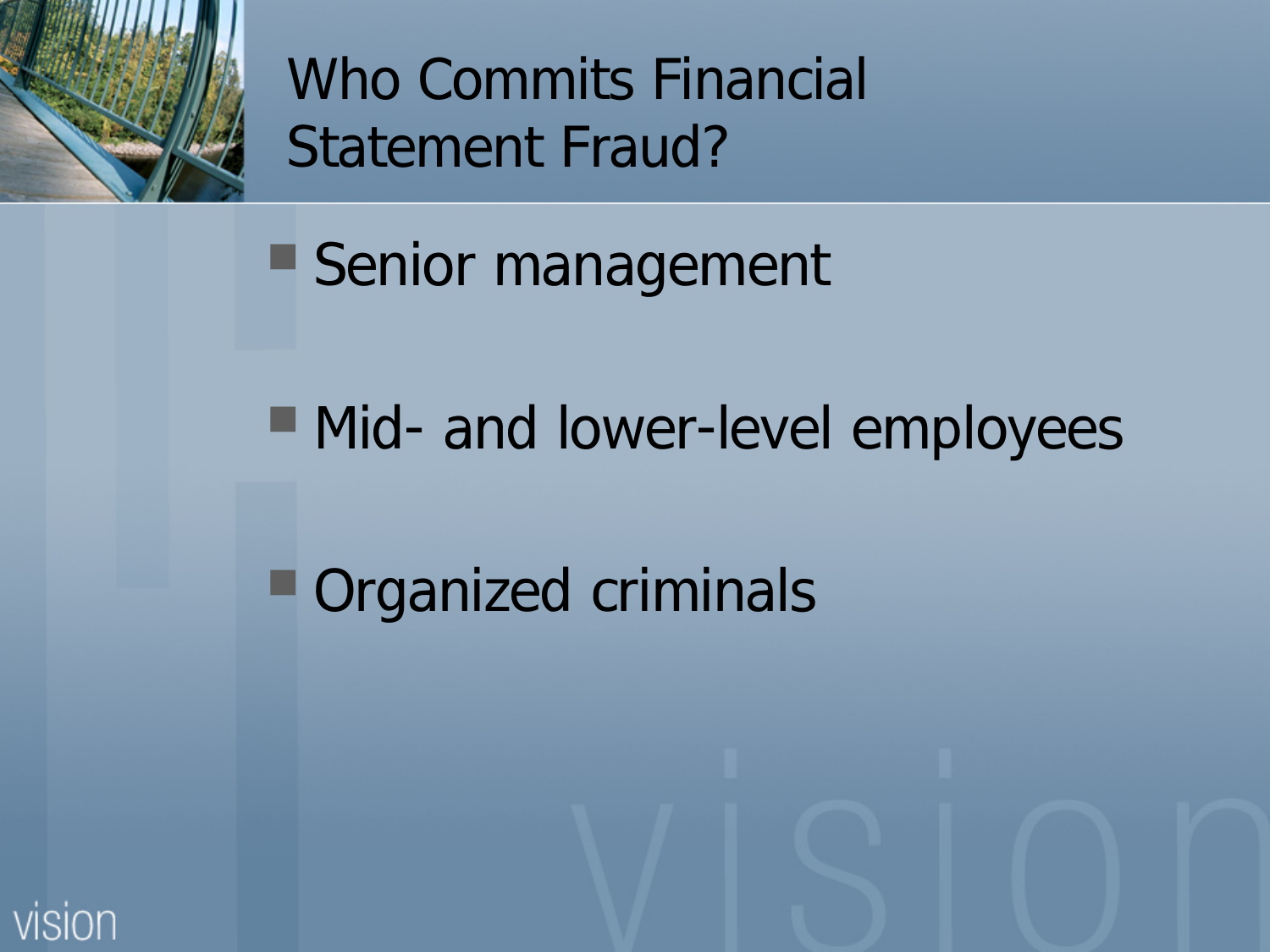

# Who Commits Financial Statement Fraud?
Senior management

Mid- and lower-level employees

Organized criminals